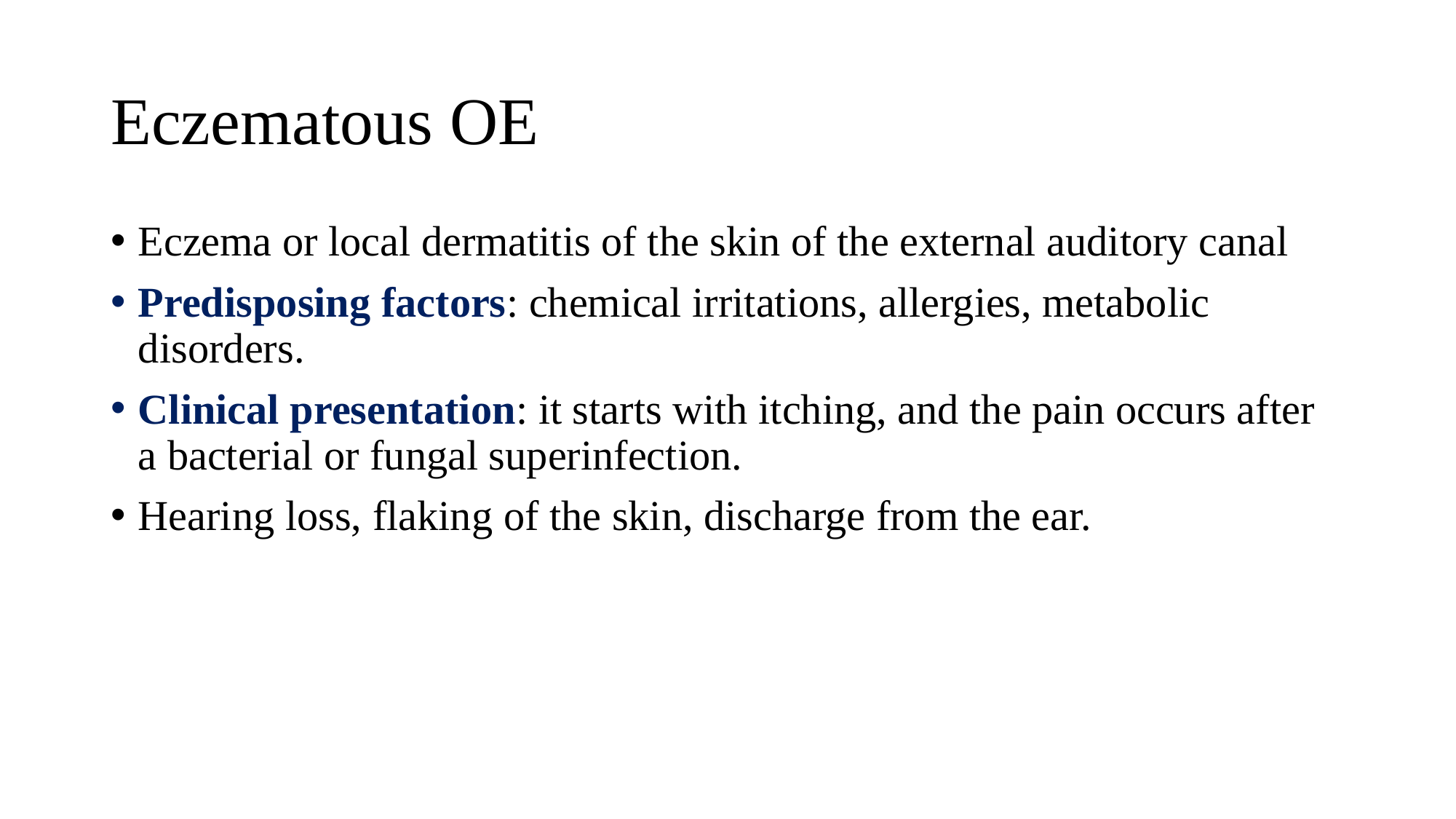

# Eczematous OE
Eczema or local dermatitis of the skin of the external auditory canal
Predisposing factors: chemical irritations, allergies, metabolic disorders.
Clinical presentation: it starts with itching, and the pain occurs after a bacterial or fungal superinfection.
Hearing loss, flaking of the skin, discharge from the ear.